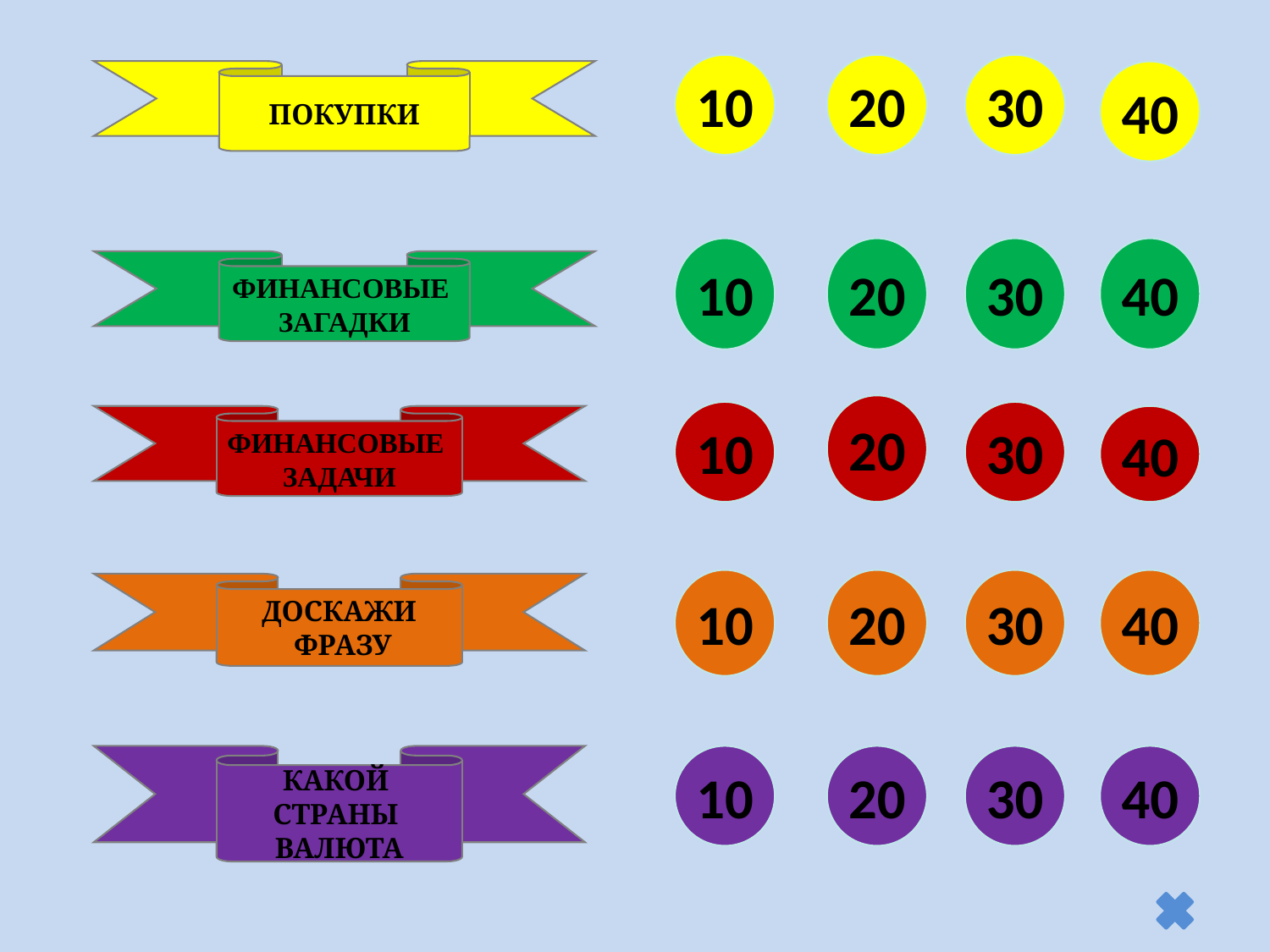

10
20
30
Покупки
40
10
20
30
40
Финансовые
загадки
20
10
30
40
Финансовые
задачи
10
20
30
40
Доскажи
 фразу
Какой
Страны
валюта
10
20
30
40